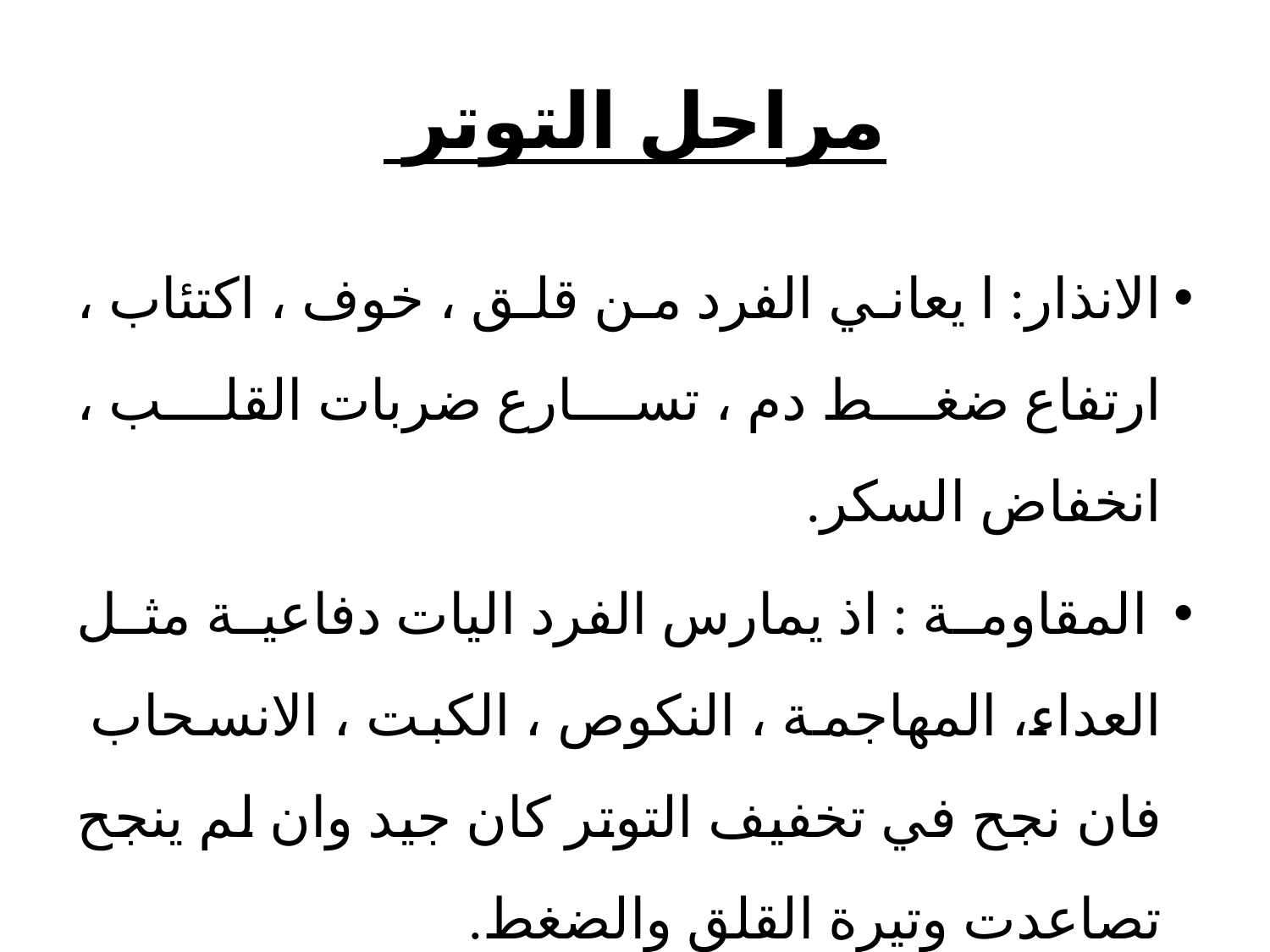

# مراحل التوتر
الانذار: ا يعاني الفرد من قلق ، خوف ، اكتئاب ، ارتفاع ضغط دم ، تسارع ضربات القلب ، انخفاض السكر.
 المقاومة : اذ يمارس الفرد اليات دفاعية مثل العداء، المهاجمة ، النكوص ، الكبت ، الانسحاب  فان نجح في تخفيف التوتر كان جيد وان لم ينجح تصاعدت وتيرة القلق والضغط.